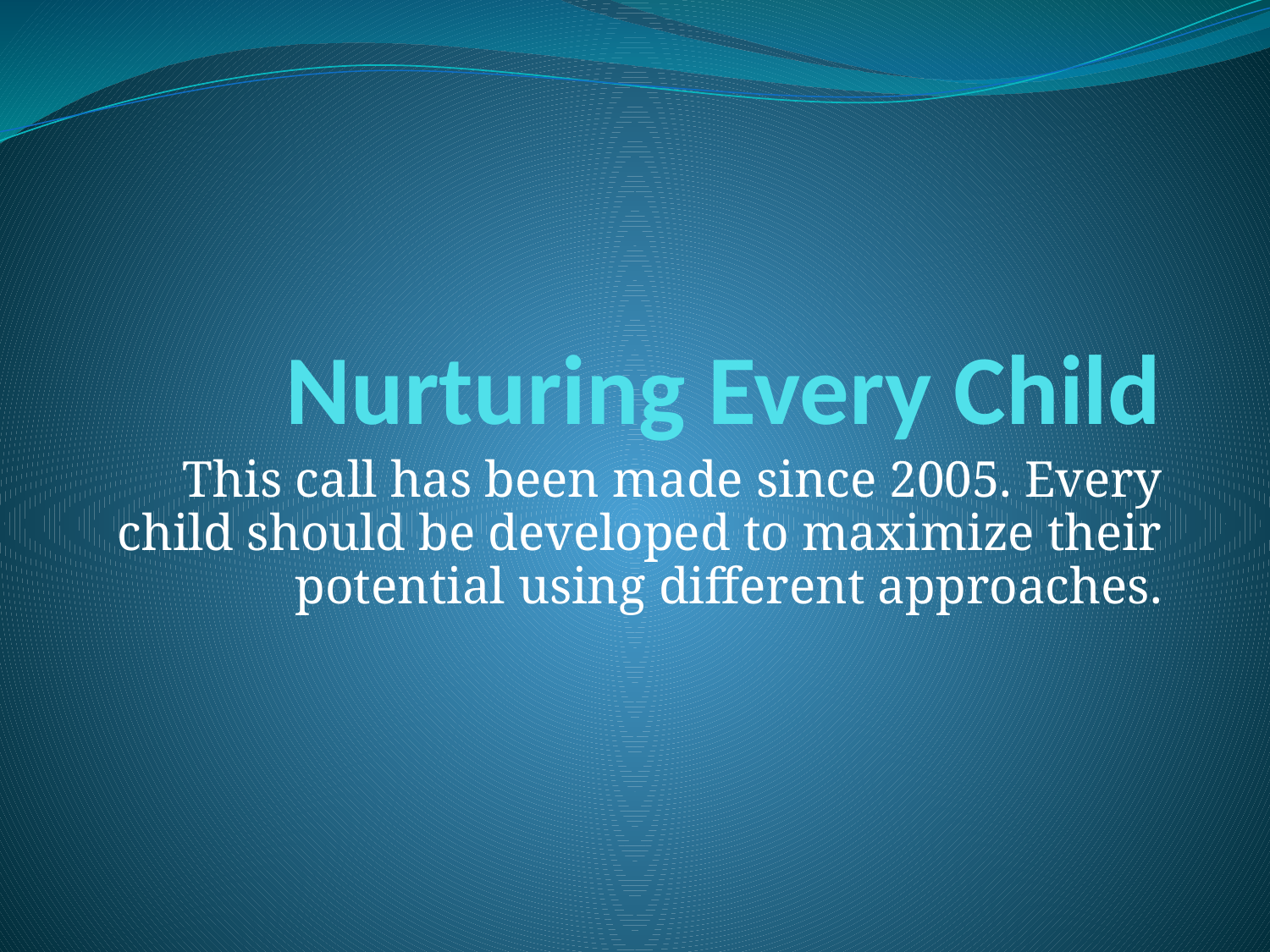

# Nurturing Every Child
This call has been made since 2005. Every child should be developed to maximize their potential using different approaches.